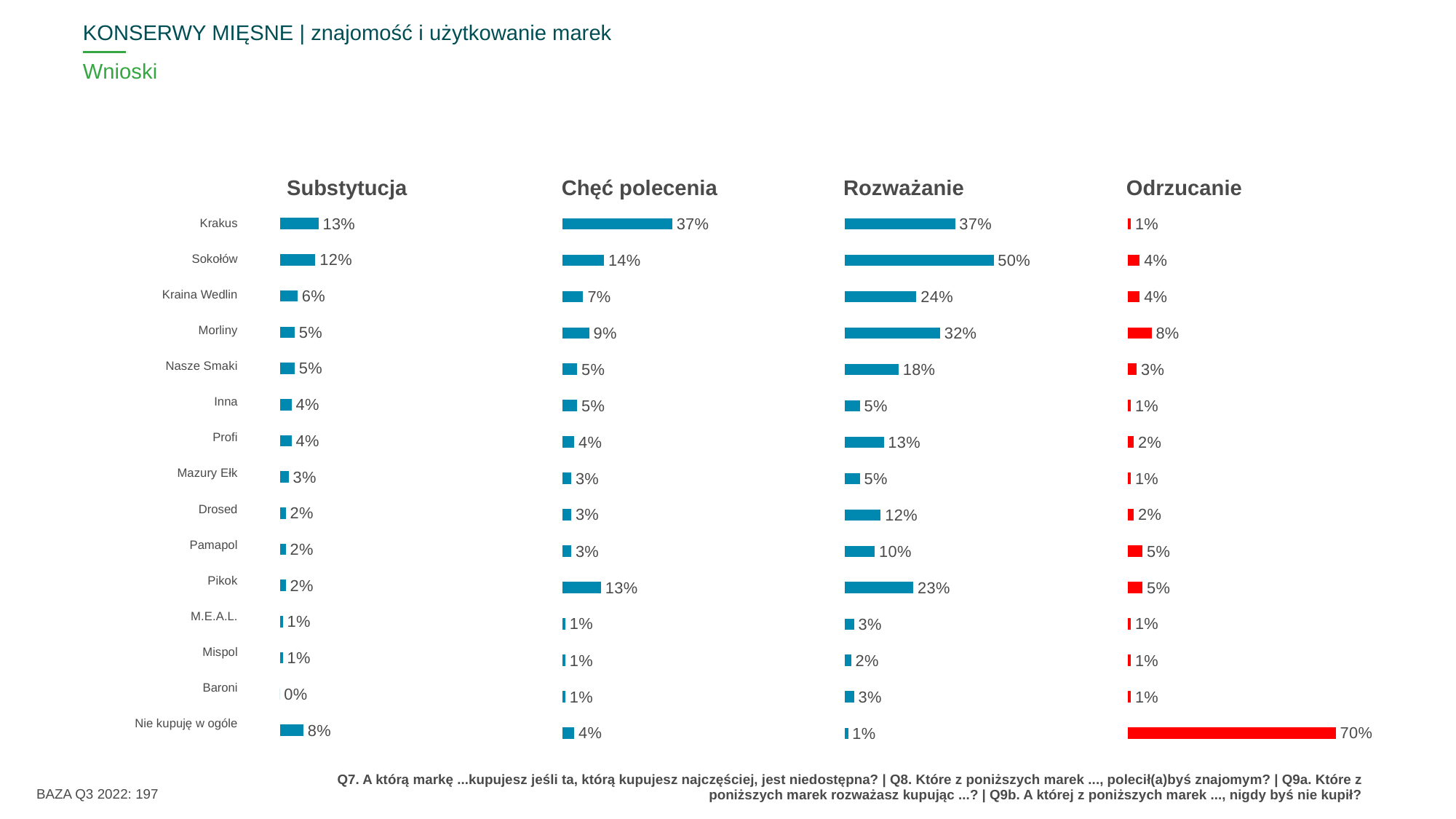

KONSERWY MIĘSNE | znajomość i użytkowanie marek
# Wnioski
Odrzucanie
Substytucja
Chęć polecenia
Rozważanie
| ^DELROW^ |
| --- |
| Krakus |
| Sokołów |
| Kraina Wedlin |
| Morliny |
| Nasze Smaki |
| Inna |
| Profi |
| Mazury Ełk |
| Drosed |
| Pamapol |
| Pikok |
| M.E.A.L. |
| Mispol |
| Baroni |
| Nie kupuję w ogóle |

### Chart

| Category | subst |
|---|---|
| Krakus | 0.13 |
| Sokołów | 0.12 |
| Kraina Wedlin | 0.06 |
| Morliny | 0.05 |
| Nasze Smaki | 0.05 |
| Inna | 0.04 |
| Profi | 0.04 |
| Mazury Ełk | 0.03 |
| Drosed | 0.02 |
| Pamapol | 0.02 |
| Pikok | 0.02 |
| M.E.A.L. | 0.01 |
| Mispol | 0.01 |
| Baroni | 0.0 |
| Nie kupuję w ogóle | 0.08 |

### Chart

| Category | last 3 m |
|---|---|
| Krakus | 0.37 |
| Sokołów | 0.14 |
| Kraina Wedlin | 0.07 |
| Morliny | 0.09 |
| Nasze Smaki | 0.05 |
| Inna | 0.05 |
| Profi | 0.04 |
| Mazury Ełk | 0.03 |
| Drosed | 0.03 |
| Pamapol | 0.03 |
| Pikok | 0.13 |
| M.E.A.L. | 0.01 |
| Mispol | 0.01 |
| Baroni | 0.01 |
| Nie kupuję w ogóle | 0.04 |

### Chart

| Category | last 1m |
|---|---|
| Krakus | 0.37 |
| Sokołów | 0.5 |
| Kraina Wedlin | 0.24 |
| Morliny | 0.32 |
| Nasze Smaki | 0.18 |
| Inna | 0.05 |
| Profi | 0.13 |
| Mazury Ełk | 0.05 |
| Drosed | 0.12 |
| Pamapol | 0.1 |
| Pikok | 0.23 |
| M.E.A.L. | 0.03 |
| Mispol | 0.02 |
| Baroni | 0.03 |
| Nie kupuję w ogóle | 0.01 |

### Chart

| Category | MOP |
|---|---|
| Krakus | 0.01 |
| Sokołów | 0.04 |
| Kraina Wedlin | 0.04 |
| Morliny | 0.08 |
| Nasze Smaki | 0.03 |
| Inna | 0.01 |
| Profi | 0.02 |
| Mazury Ełk | 0.01 |
| Drosed | 0.02 |
| Pamapol | 0.05 |
| Pikok | 0.05 |
| M.E.A.L. | 0.01 |
| Mispol | 0.01 |
| Baroni | 0.01 |
| Nie kupuję w ogóle | 0.7 |

BAZA Q3 2022: 197
Q7. A którą markę ...kupujesz jeśli ta, którą kupujesz najczęściej, jest niedostępna? | Q8. Które z poniższych marek ..., polecił(a)byś znajomym? | Q9a. Które z poniższych marek rozważasz kupując ...? | Q9b. A której z poniższych marek ..., nigdy byś nie kupił?